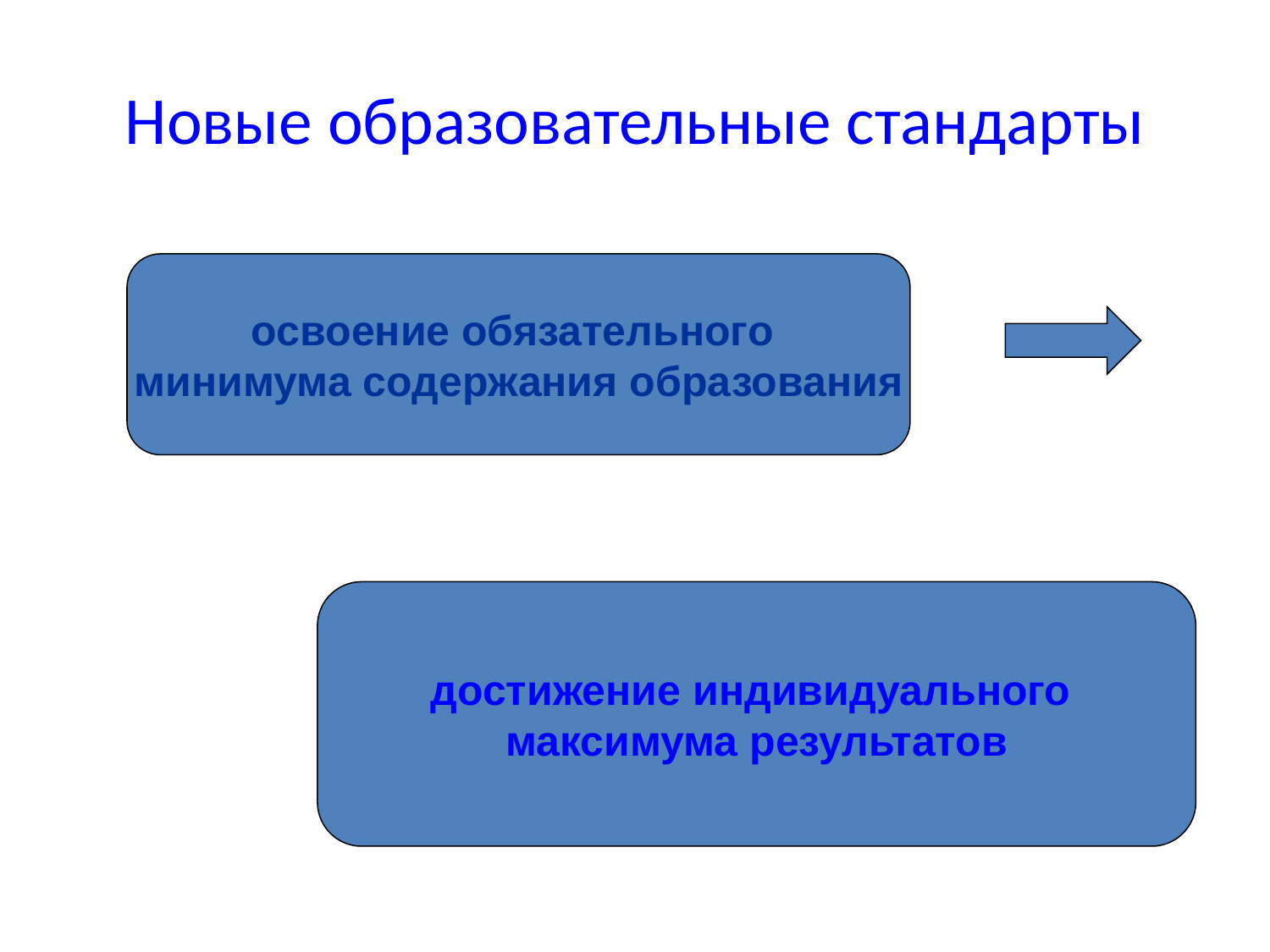

# Новые образовательные стандарты
освоение обязательного
минимума содержания образования

достижение индивидуального
максимума результатов